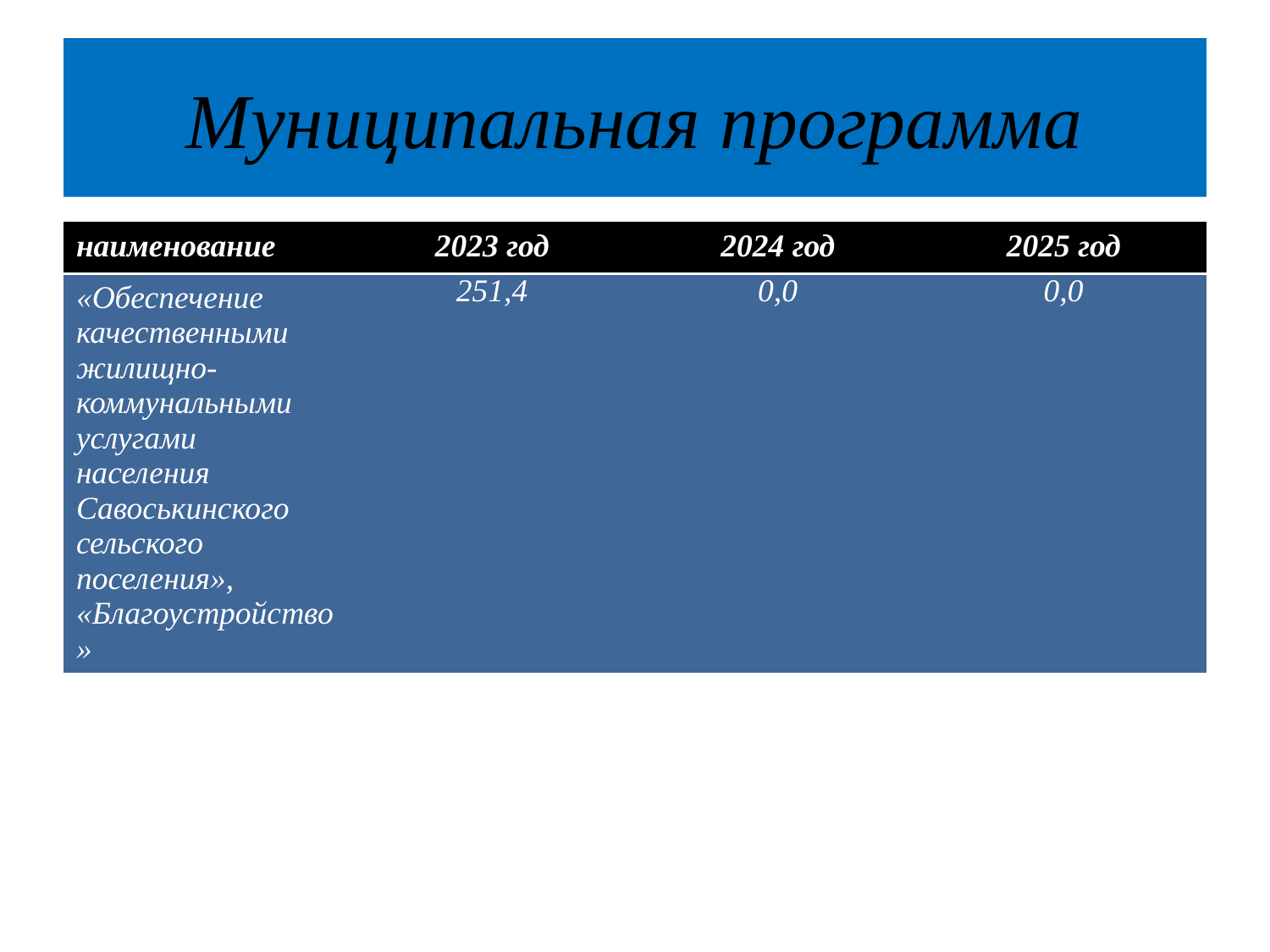

# Муниципальная программа
| наименование | 2023 год | 2024 год | 2025 год |
| --- | --- | --- | --- |
| «Обеспечение качественными жилищно-коммунальными услугами населения Савоськинского сельского поселения», «Благоустройство» | 251,4 | 0,0 | 0,0 |